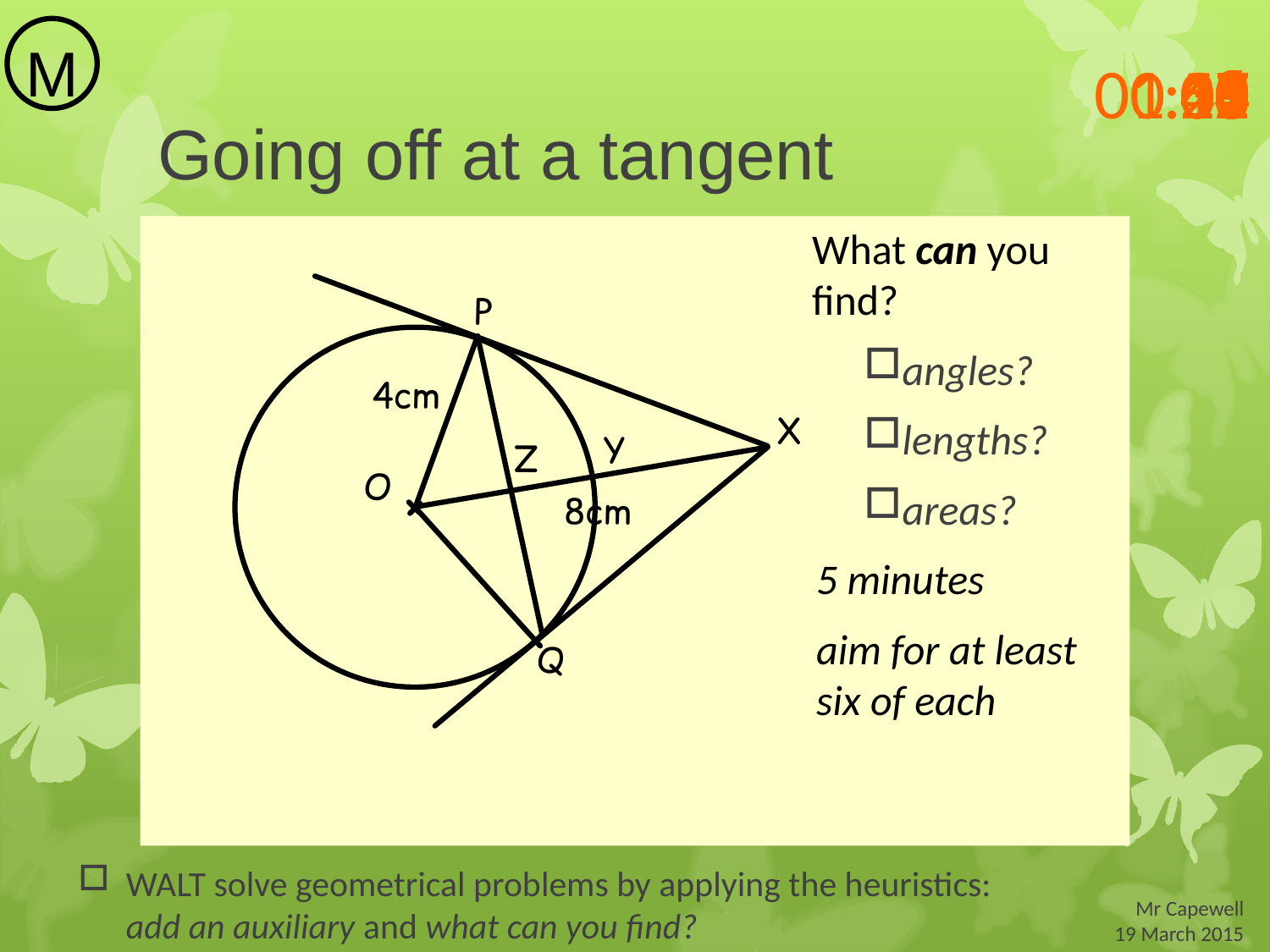

M

0

1

0

:

0

5

4

3

2

1

0

0

9

8

7

6

5

4

3

2

1

0

9

8

7

6

5

4

3

2

1

0

9

8

7

6

5

4

3

2

1

0

9

8

7

6

5

4

3

2

1

0

9

8

7

6

5

4

3

2

1

0

9

8

7

6

5

4

3

2

1

0
Going off at a tangent
What can you find?
angles?
lengths?
areas?
5 minutes
aim for at least  six of each

4cm
8cm
P
X
O
Q
Y
Z
WALT solve geometrical problems by applying the heuristics:
add an auxiliary and what can you find?
Mr Capewell
 19 March 2015